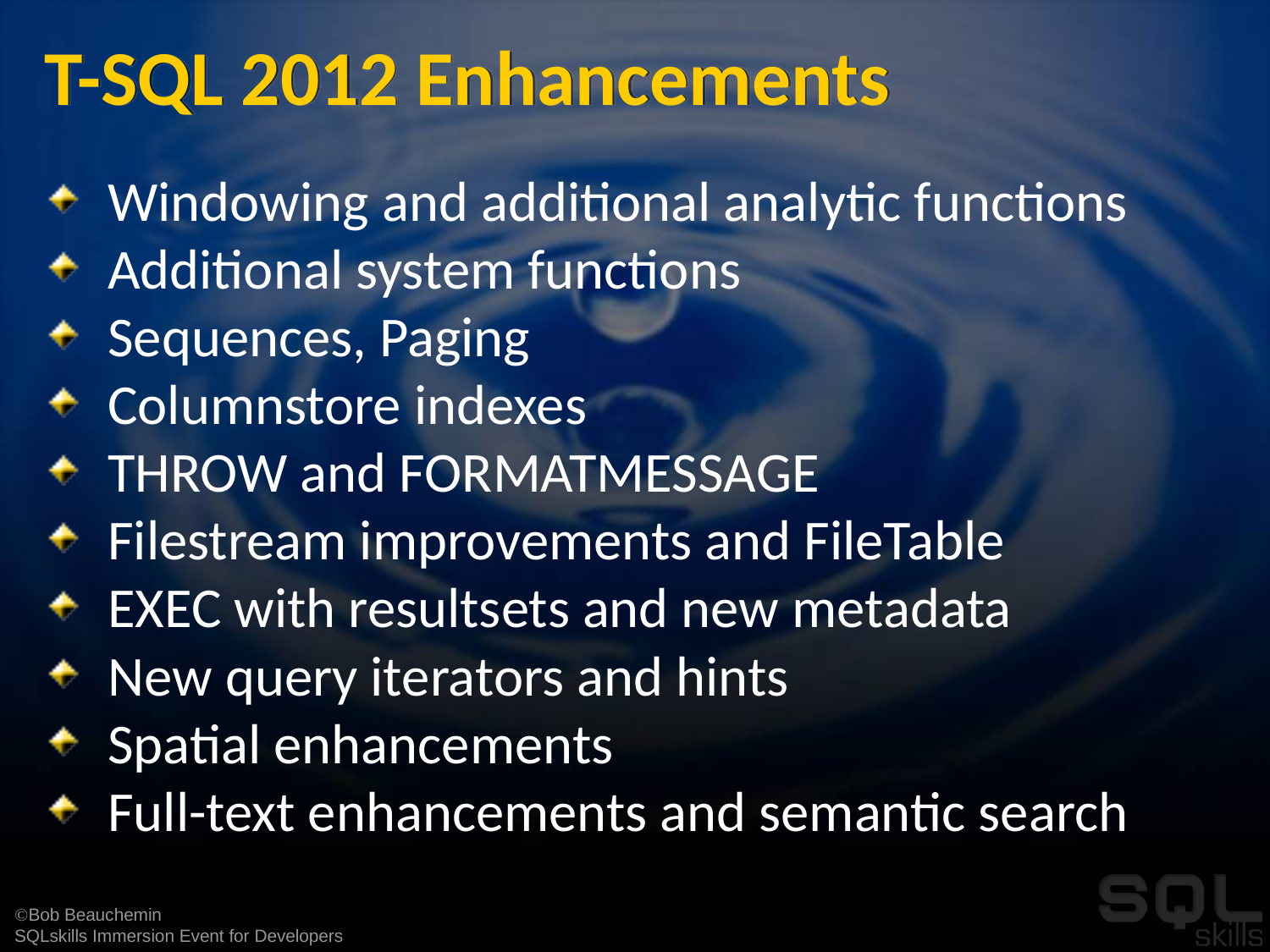

# T-SQL 2012 Enhancements
Windowing and additional analytic functions
Additional system functions
Sequences, Paging
Columnstore indexes
THROW and FORMATMESSAGE
Filestream improvements and FileTable
EXEC with resultsets and new metadata
New query iterators and hints
Spatial enhancements
Full-text enhancements and semantic search